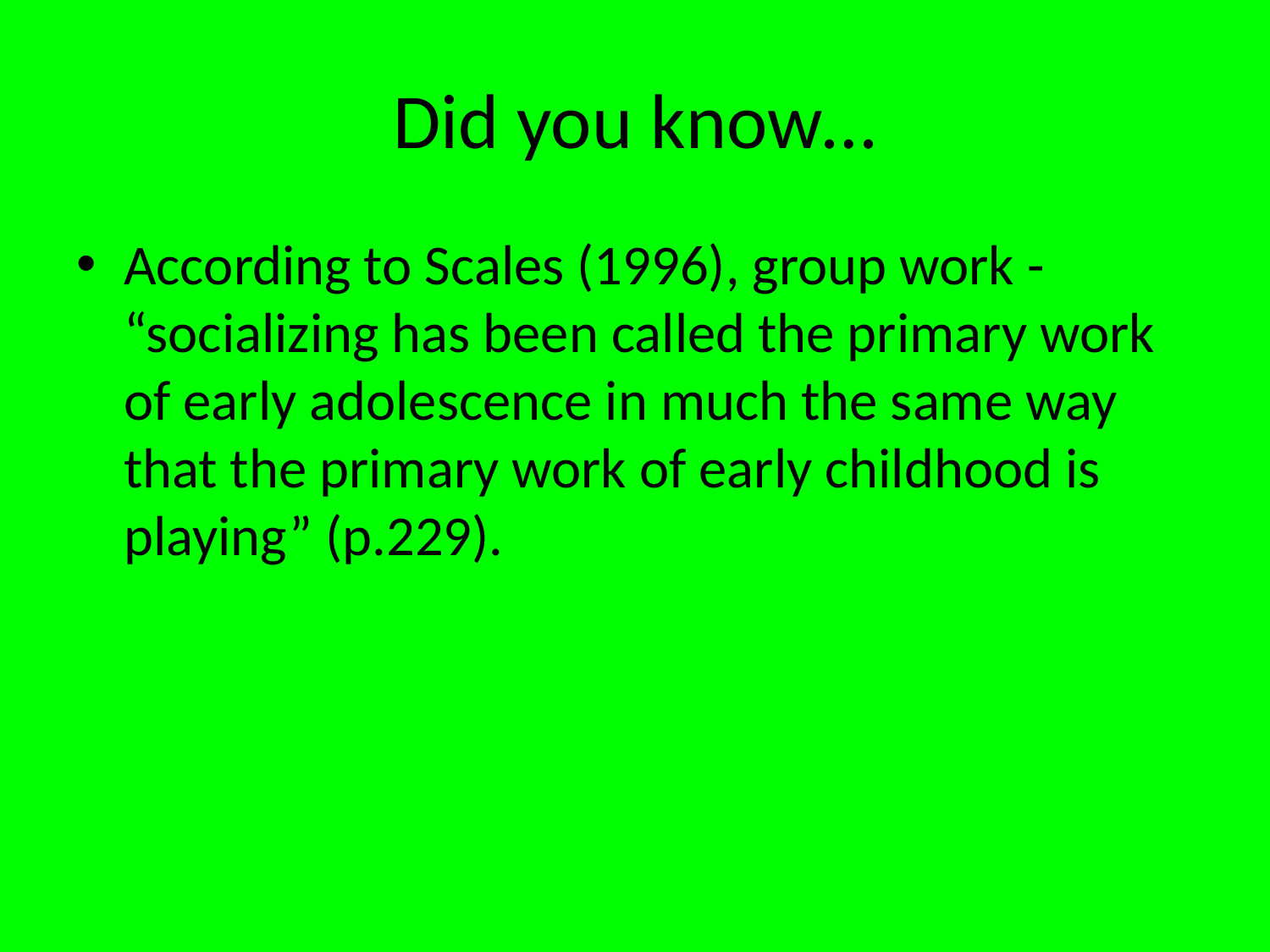

# Did you know…
According to Scales (1996), group work -  “socializing has been called the primary work of early adolescence in much the same way that the primary work of early childhood is playing” (p.229).